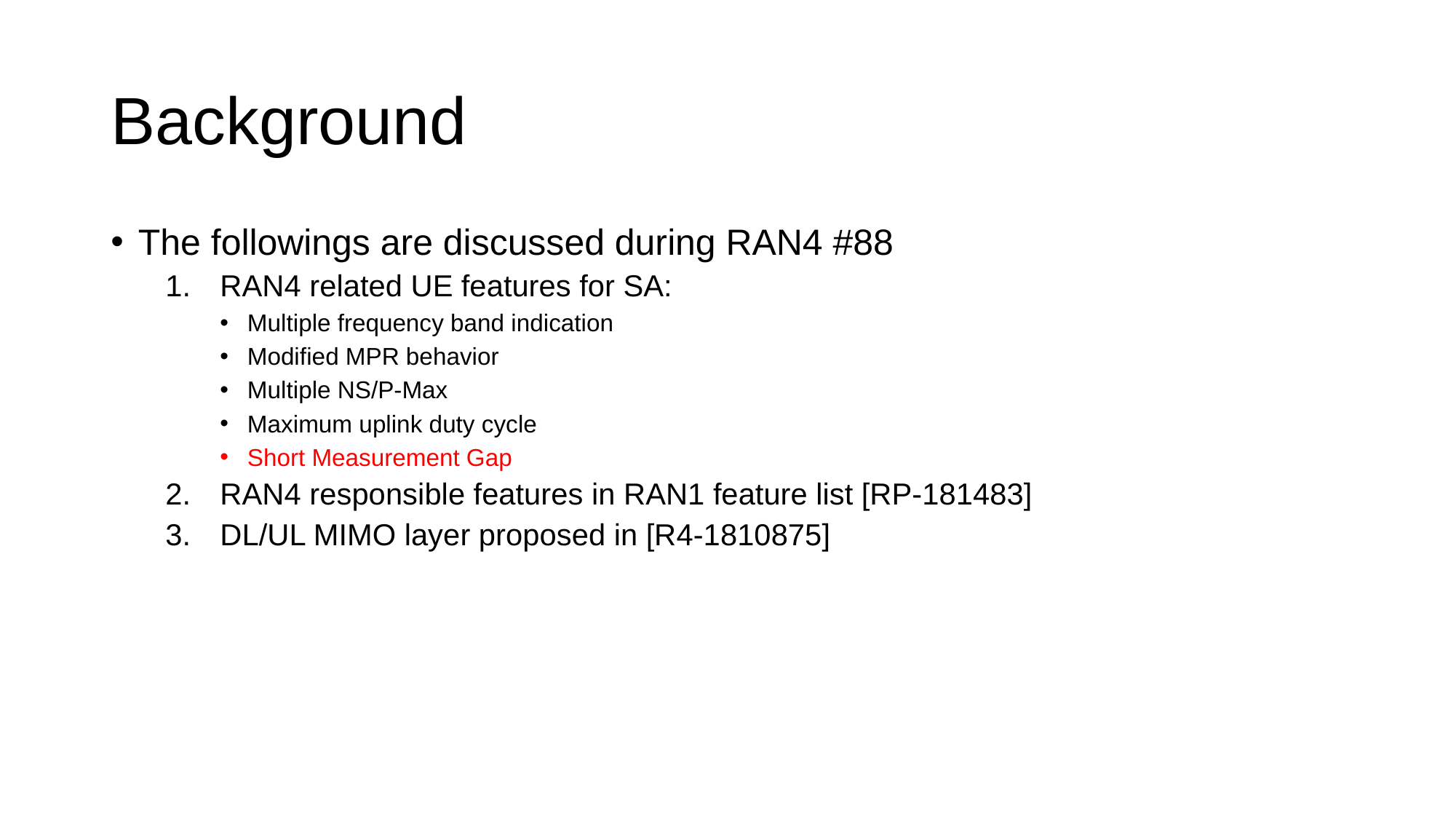

# Background
The followings are discussed during RAN4 #88
RAN4 related UE features for SA:
Multiple frequency band indication
Modified MPR behavior
Multiple NS/P-Max
Maximum uplink duty cycle
Short Measurement Gap
RAN4 responsible features in RAN1 feature list [RP-181483]
DL/UL MIMO layer proposed in [R4-1810875]